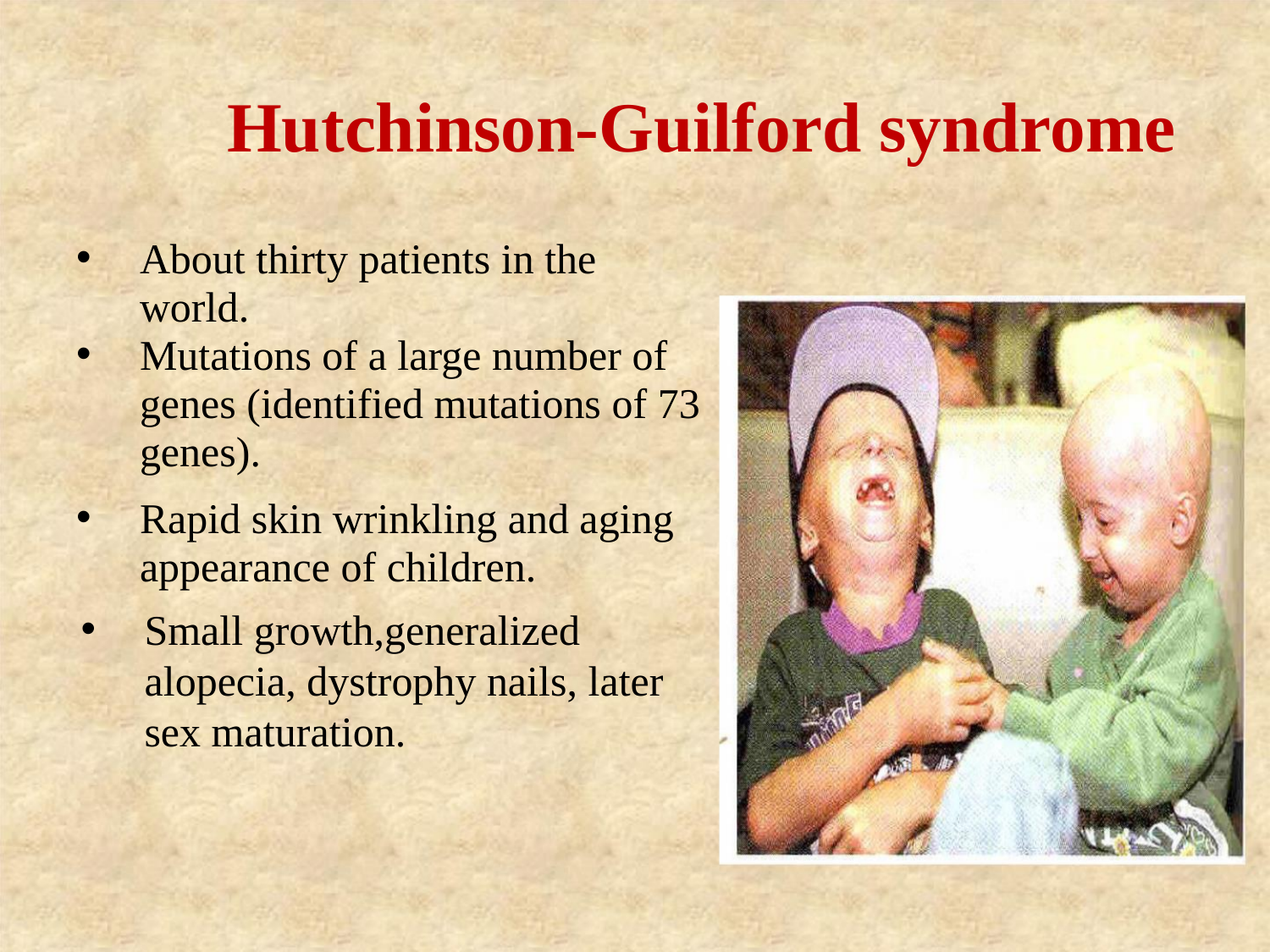

Hutchinson-Guilford syndrome
About thirty patients in the world.
Mutations of a large number of genes (identified mutations of 73 genes).
Rapid skin wrinkling and aging appearance of children.
Small growth,generalized alopecia, dystrophy nails, later sex maturation.